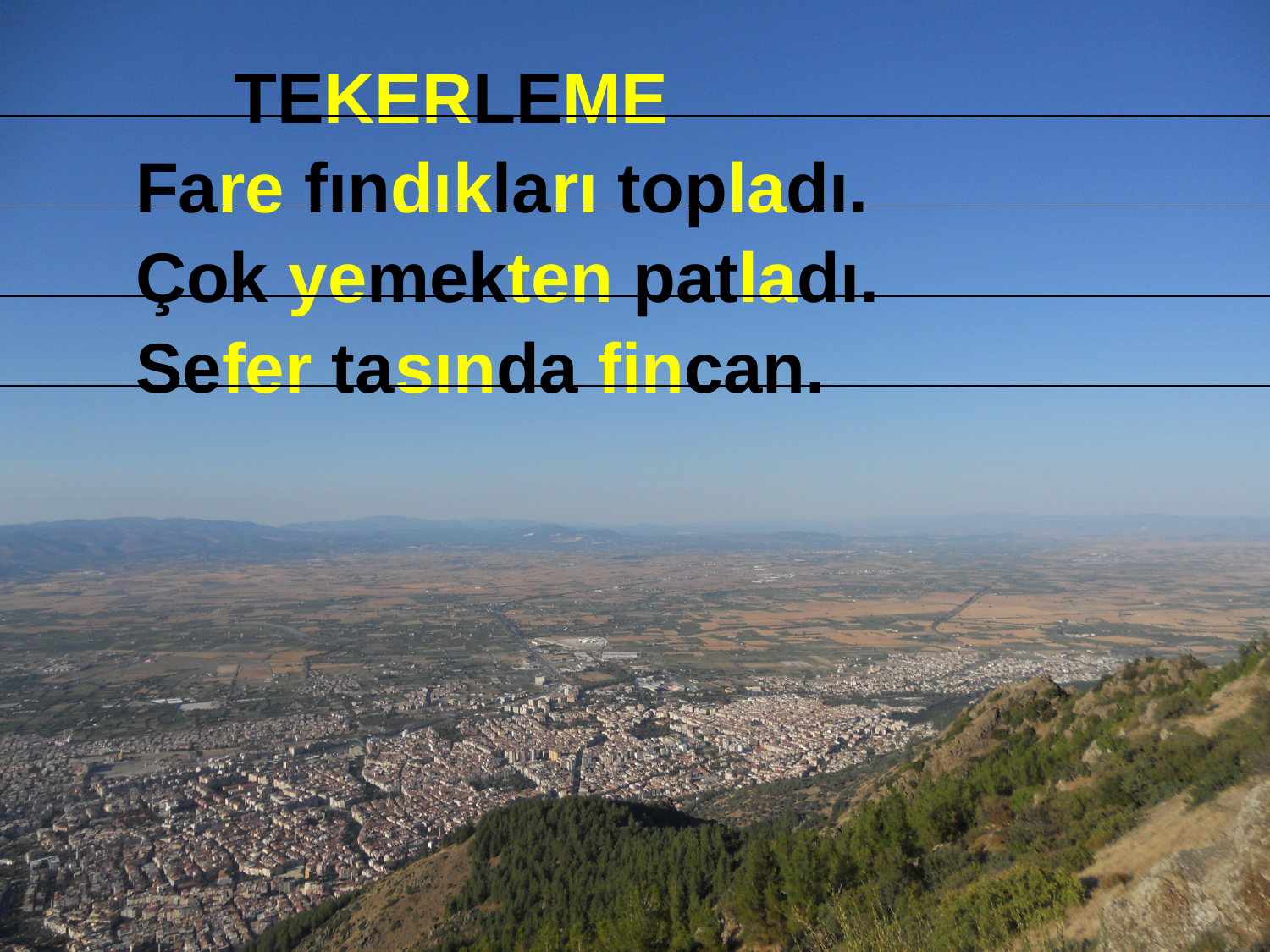

TEKERLEME
     Fare fındıkları topladı.
     Çok yemekten patladı.
     Sefer tasında fincan.
Erhan KESKİN